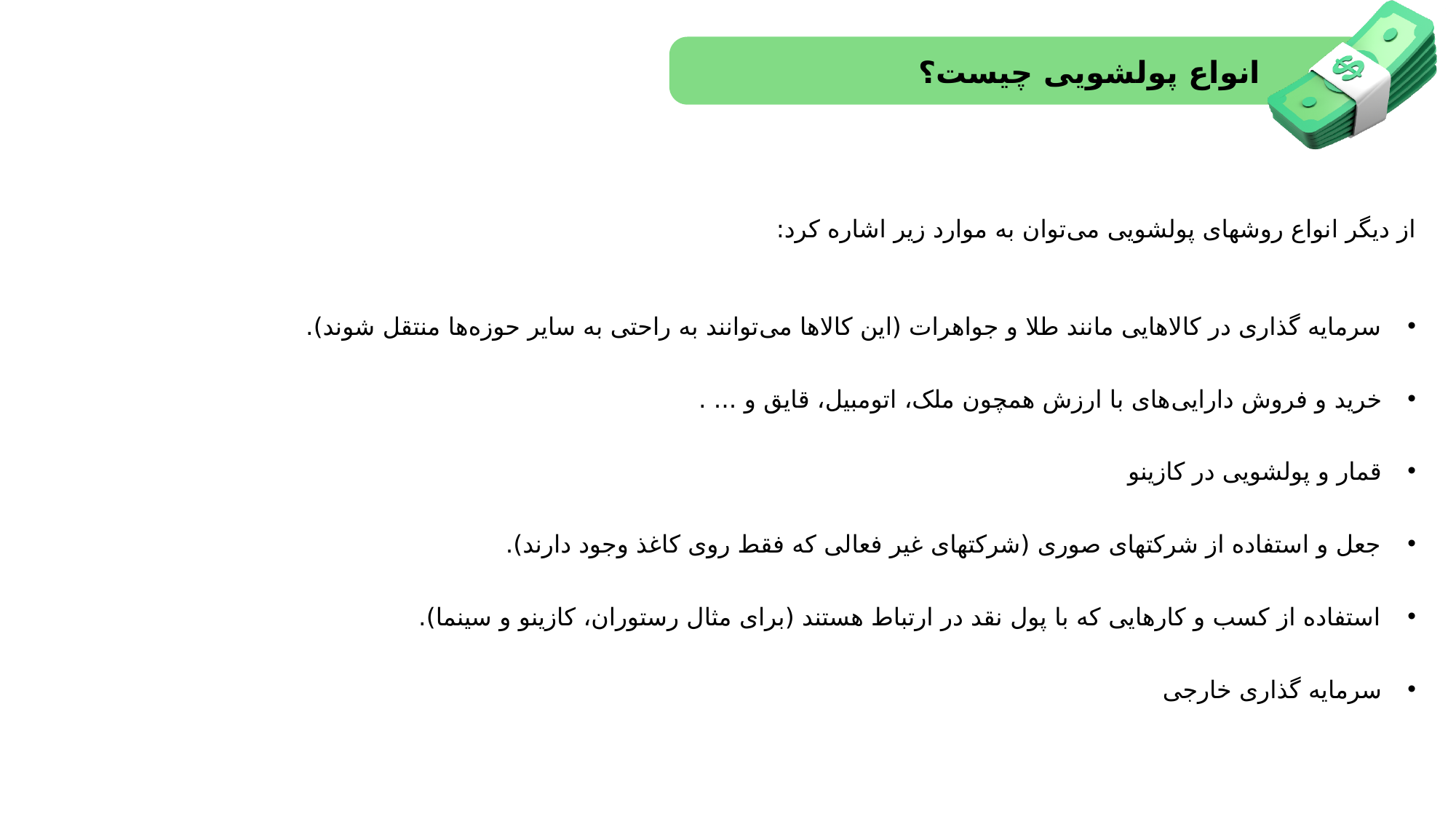

انواع پولشویی چیست؟
از دیگر انواع روشهای پولشویی می‌توان به موارد زیر اشاره کرد:
سرمایه گذاری در کالاهایی مانند طلا و جواهرات (این کالاها می‌توانند به راحتی به سایر حوزه‌ها منتقل شوند).
خرید و فروش دارایی‌های با ارزش همچون ملک، اتومبیل، قایق و ... .
قمار و پولشویی در کازینو
جعل و استفاده از شرکتهای صوری (شرکتهای غیر فعالی که فقط روی کاغذ وجود دارند).
استفاده از کسب و کارهایی که با پول نقد در ارتباط هستند (برای مثال رستوران، کازینو و سینما).
سرمایه گذاری خارجی